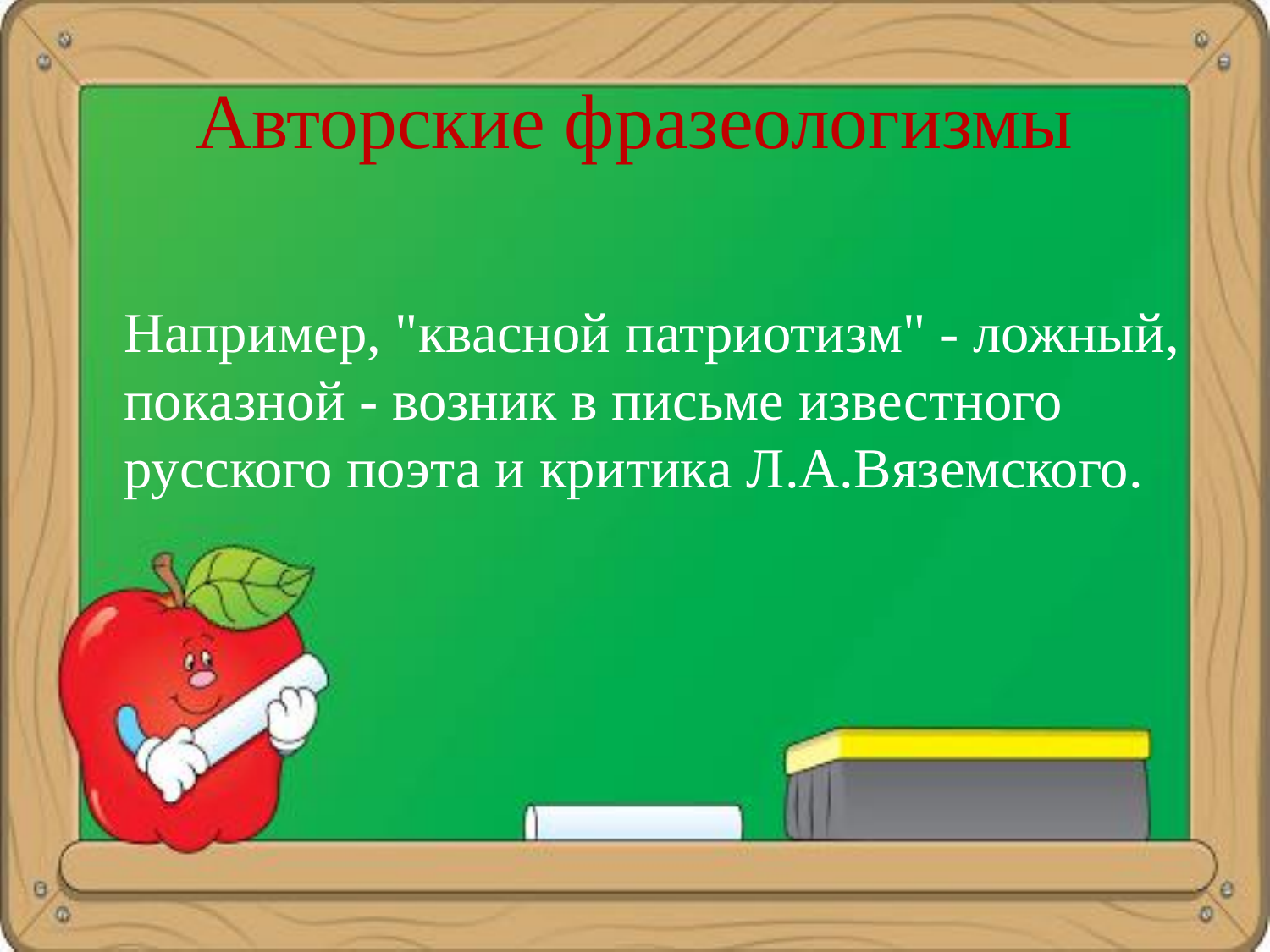

# Авторские фразеологизмы
Например, "квасной патриотизм" - ложный, показной - возник в письме известного русского поэта и критика Л.А.Вяземского.